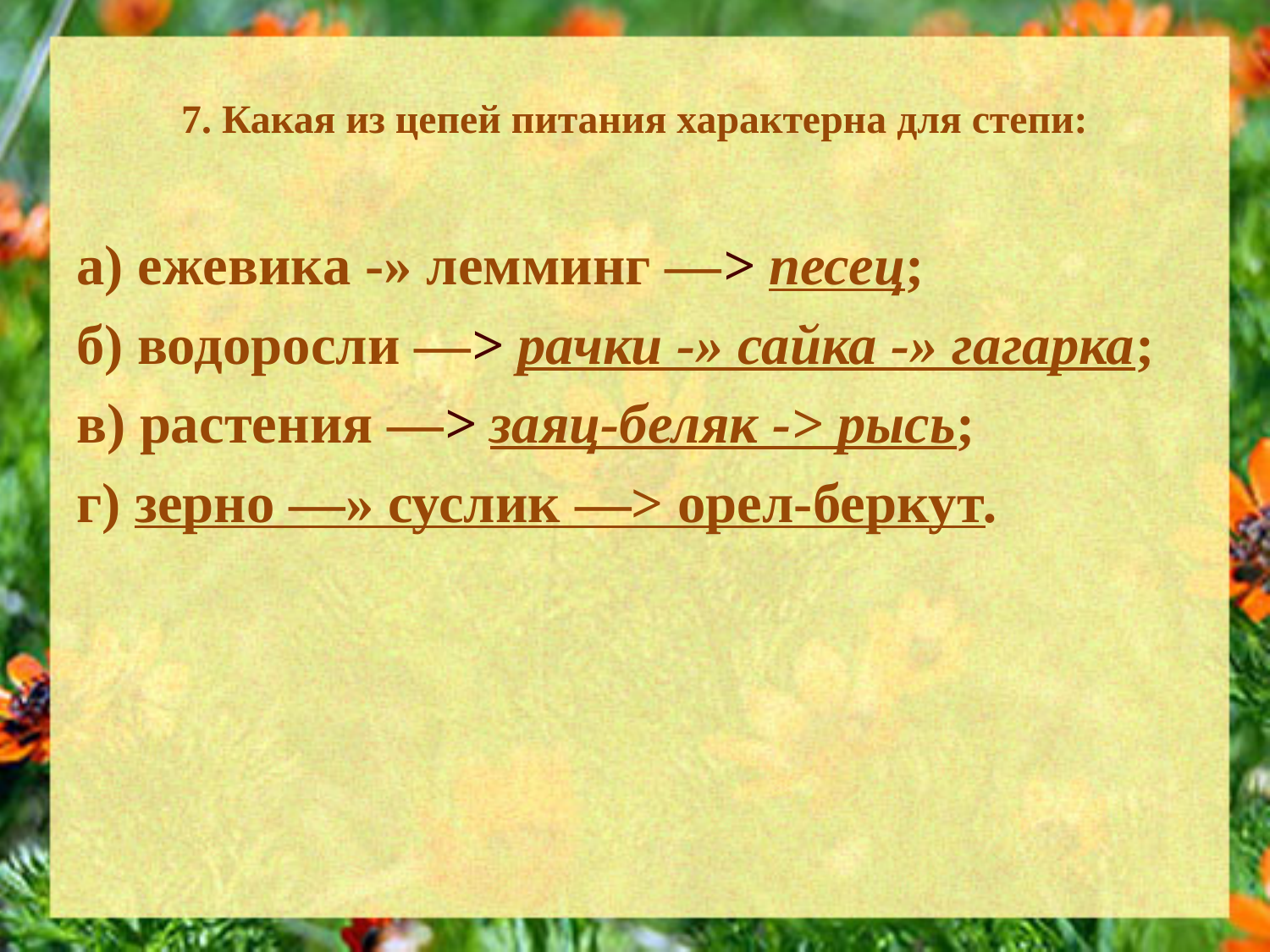

# 7. Какая из цепей питания характерна для степи:
а) ежевика -» лемминг —> песец;
б) водоросли —> рачки -» сайка -» гагарка;
в) растения —> заяц-беляк -> рысь;
г) зерно —» суслик —> орел-беркут.